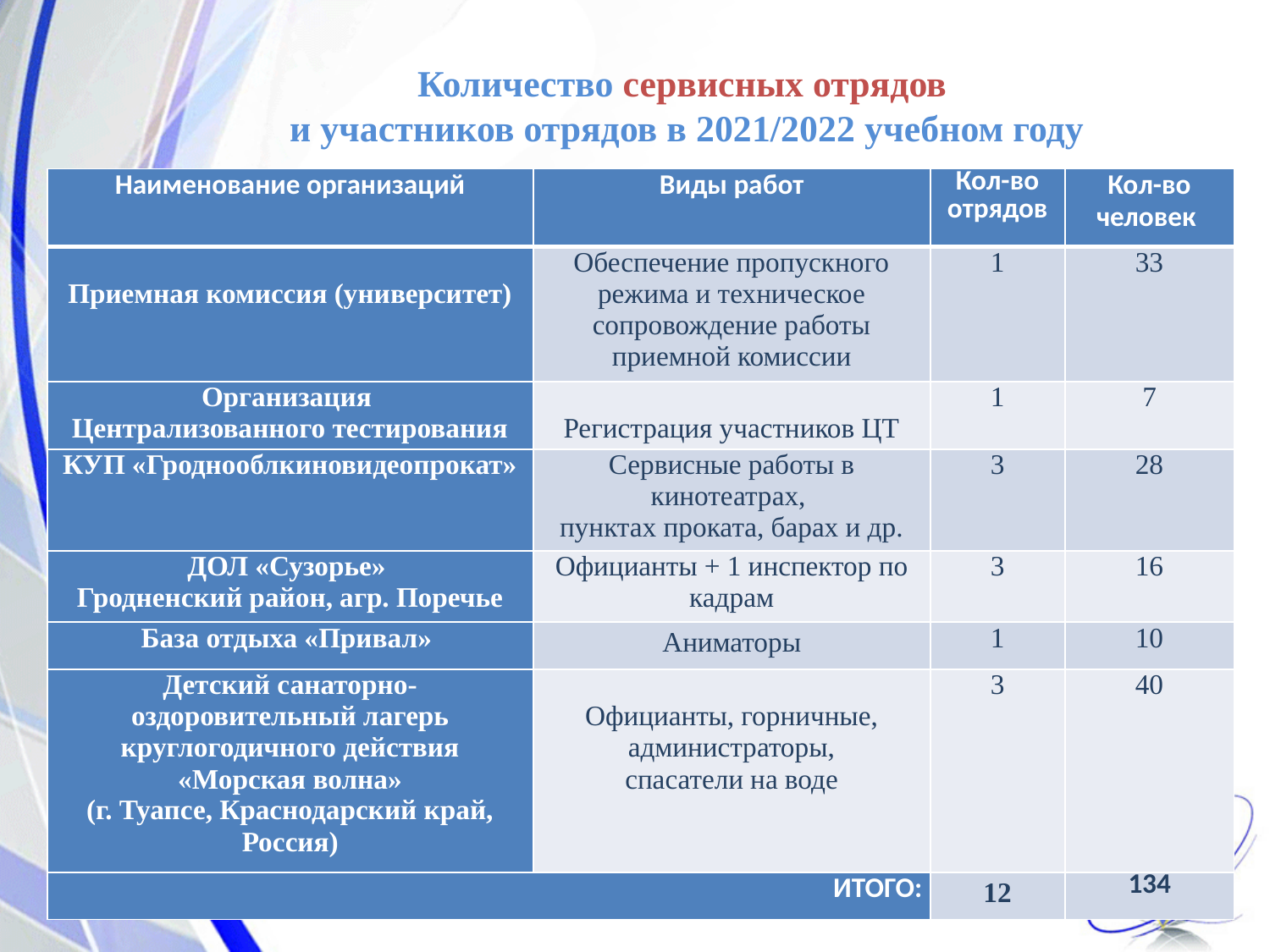

Количество сервисных отрядов
и участников отрядов в 2021/2022 учебном году

| Наименование организаций | Виды работ | Кол-во отрядов | Кол-во человек |
| --- | --- | --- | --- |
| Приемная комиссия (университет) | Обеспечение пропускного режима и техническое сопровождение работы приемной комиссии | 1 | 33 |
| Организация Централизованного тестирования | Регистрация участников ЦТ | 1 | 7 |
| КУП «Гроднооблкиновидеопрокат» | Сервисные работы в кинотеатрах, пунктах проката, барах и др. | 3 | 28 |
| ДОЛ «Сузорье» Гродненский район, агр. Поречье | Официанты + 1 инспектор по кадрам | 3 | 16 |
| База отдыха «Привал» | Аниматоры | 1 | 10 |
| Детский санаторно-оздоровительный лагерь круглогодичного действия «Морская волна» (г. Туапсе, Краснодарский край, Россия) | Официанты, горничные, администраторы, спасатели на воде | 3 | 40 |
| ИТОГО: |  | 12 | 134 |
6